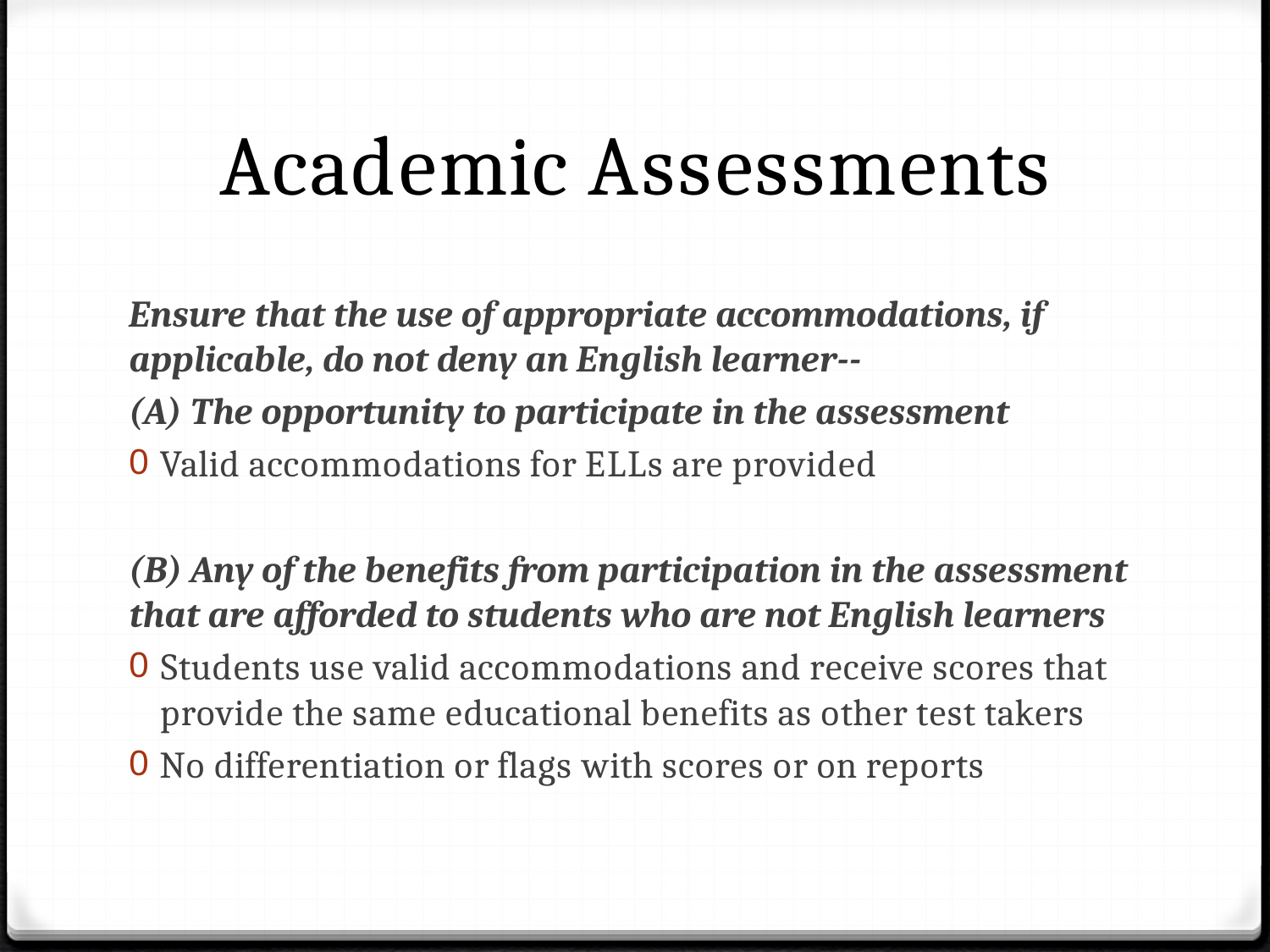

# Academic Assessments
Ensure that the use of appropriate accommodations, if applicable, do not deny an English learner--
(A) The opportunity to participate in the assessment
Valid accommodations for ELLs are provided

(B) Any of the benefits from participation in the assessment that are afforded to students who are not English learners
Students use valid accommodations and receive scores that provide the same educational benefits as other test takers
No differentiation or flags with scores or on reports